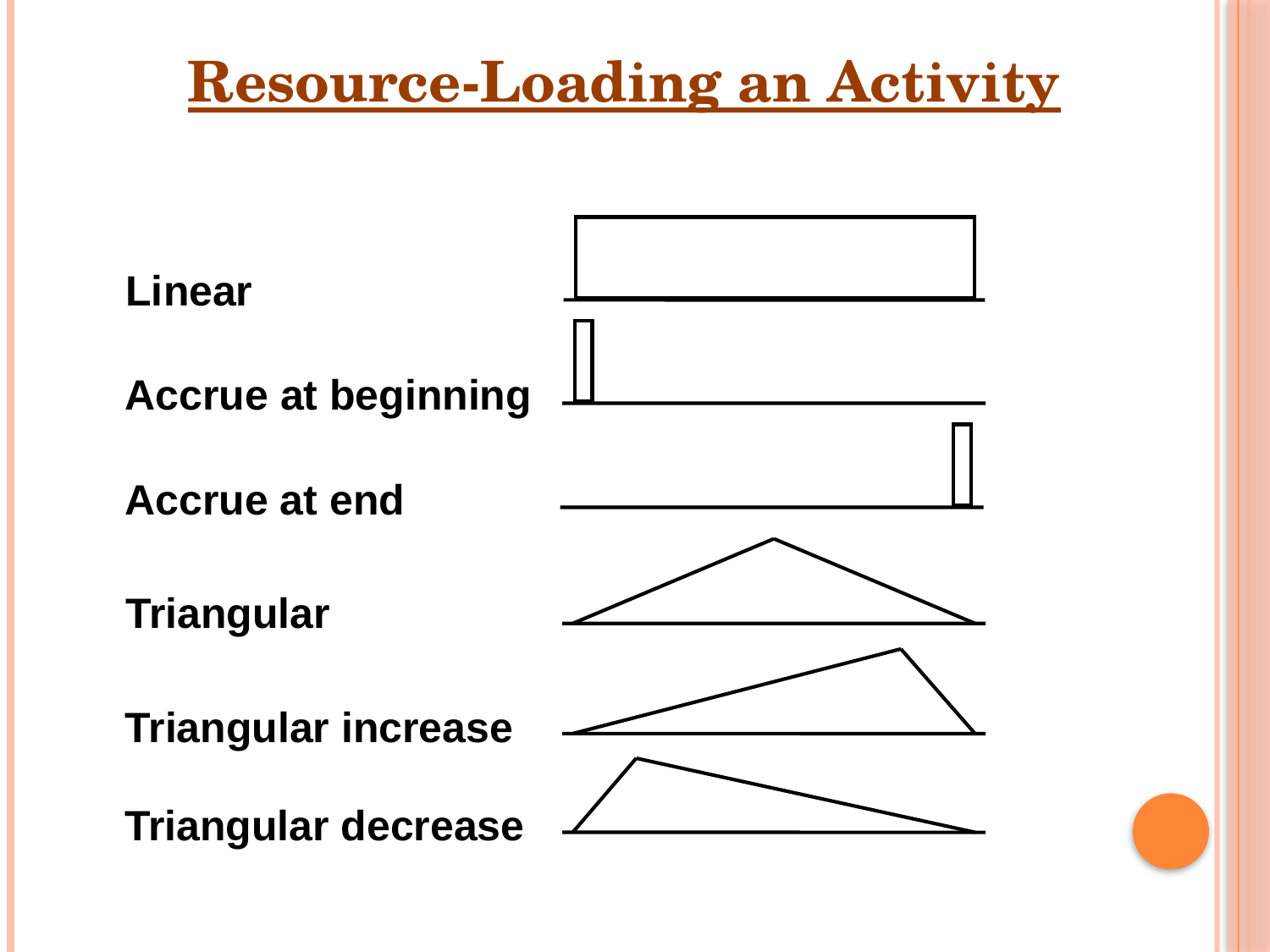

Resource-Loading an Activity

Linear

Accrue at beginning

Accrue at end

Triangular

Triangular increase

Triangular decrease
63